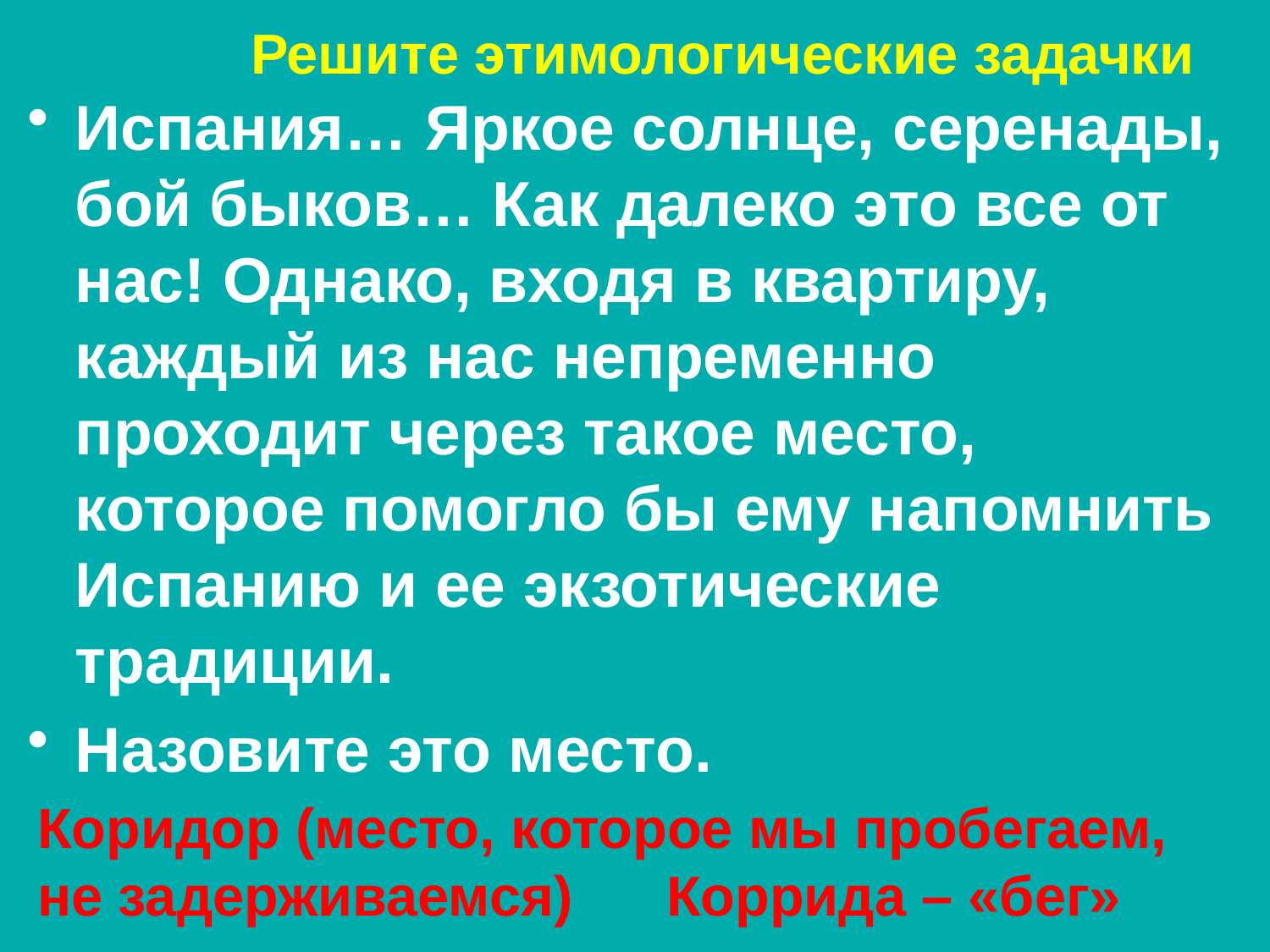

# Решите этимологические задачки
Испания… Яркое солнце, серенады, бой быков… Как далеко это все от нас! Однако, входя в квартиру, каждый из нас непременно проходит через такое место, которое помогло бы ему напомнить Испанию и ее экзотические традиции.
Назовите это место.
Коридор (место, которое мы пробегаем, не задерживаемся)      Коррида – «бег»